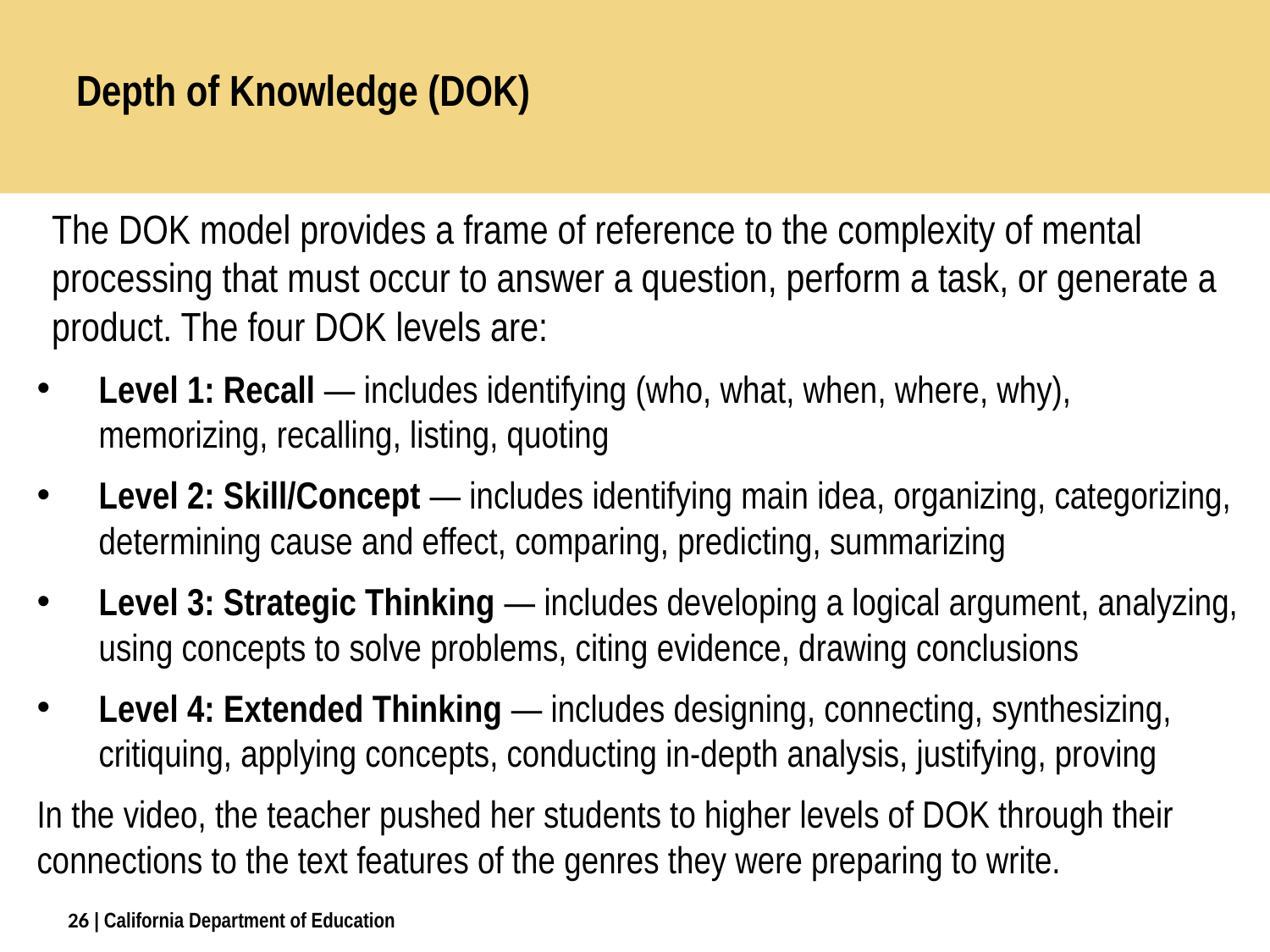

# Depth of Knowledge (DOK)
The DOK model provides a frame of reference to the complexity of mental processing that must occur to answer a question, perform a task, or generate a product. The four DOK levels are:
Level 1: Recall — includes identifying (who, what, when, where, why), memorizing, recalling, listing, quoting
Level 2: Skill/Concept — includes identifying main idea, organizing, categorizing, determining cause and effect, comparing, predicting, summarizing
Level 3: Strategic Thinking — includes developing a logical argument, analyzing, using concepts to solve problems, citing evidence, drawing conclusions
Level 4: Extended Thinking — includes designing, connecting, synthesizing, critiquing, applying concepts, conducting in-depth analysis, justifying, proving
In the video, the teacher pushed her students to higher levels of DOK through their connections to the text features of the genres they were preparing to write.

26
| California Department of Education